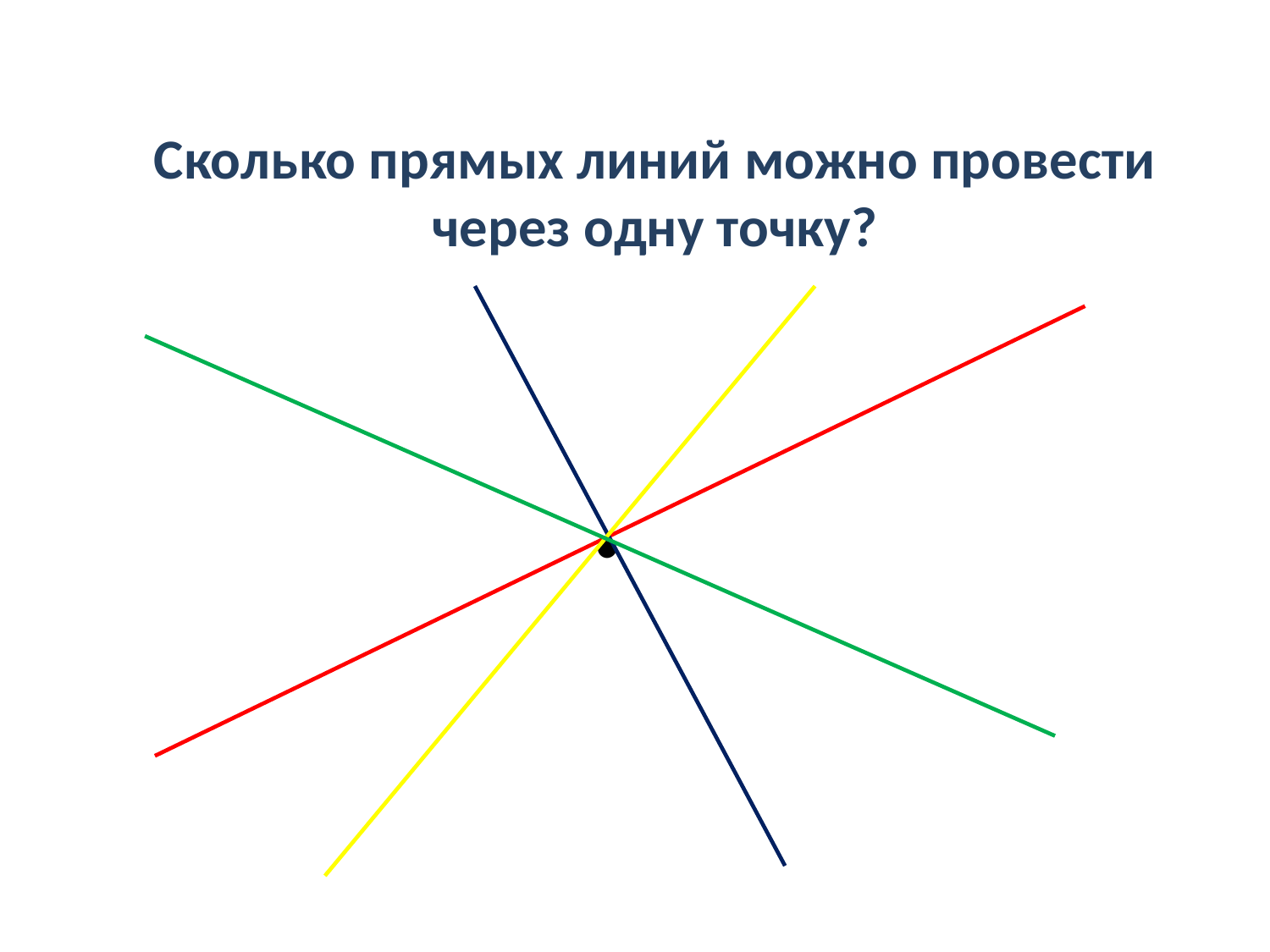

Сколько прямых линий можно провести через одну точку?
.